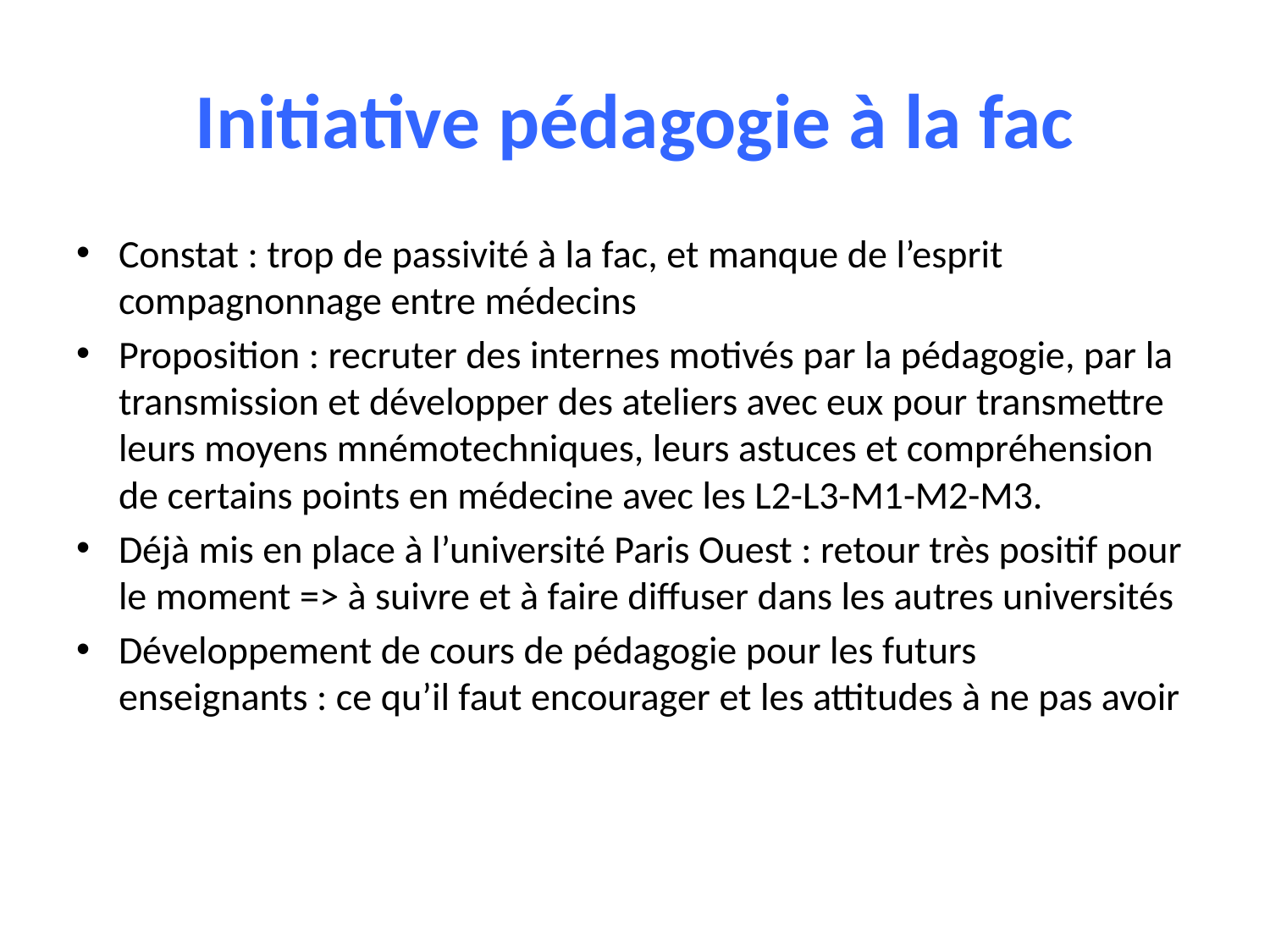

# Initiative pédagogie à la fac
Constat : trop de passivité à la fac, et manque de l’esprit compagnonnage entre médecins
Proposition : recruter des internes motivés par la pédagogie, par la transmission et développer des ateliers avec eux pour transmettre leurs moyens mnémotechniques, leurs astuces et compréhension de certains points en médecine avec les L2-L3-M1-M2-M3.
Déjà mis en place à l’université Paris Ouest : retour très positif pour le moment => à suivre et à faire diffuser dans les autres universités
Développement de cours de pédagogie pour les futurs enseignants : ce qu’il faut encourager et les attitudes à ne pas avoir